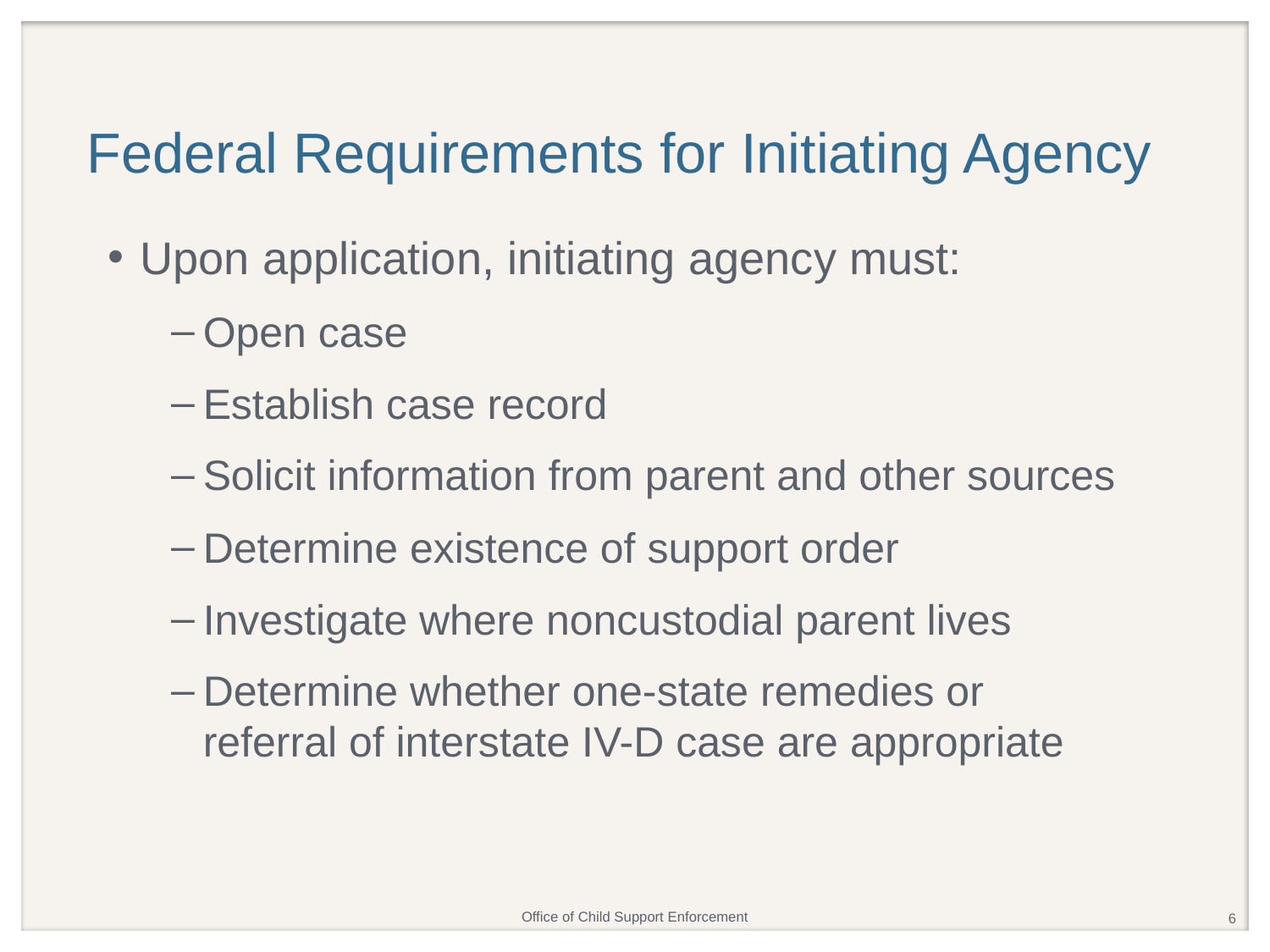

# Federal Requirements for Initiating Agency
Upon application, initiating agency must:
Open case
Establish case record
Solicit information from parent and other sources
Determine existence of support order
Investigate where noncustodial parent lives
Determine whether one-state remedies or referral of interstate IV-D case are appropriate
6